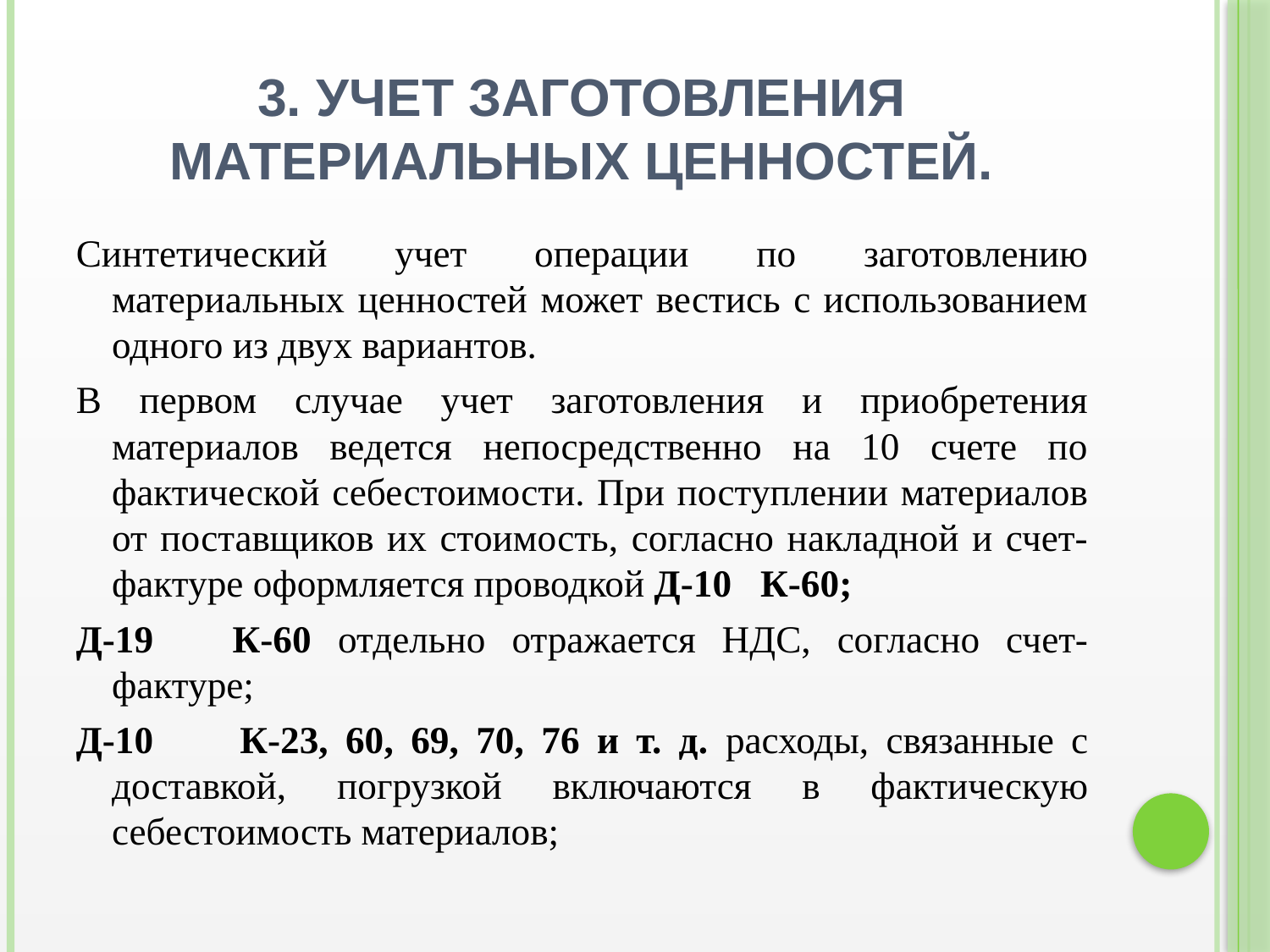

# 3. Учет заготовления материальных ценностей.
Синтетический учет операции по заготовлению материальных ценностей может вестись с использованием одного из двух вариантов.
В первом случае учет заготовления и приобретения материалов ведется непосредственно на 10 счете по фактической себестоимости. При поступлении материалов от поставщиков их стоимость, согласно накладной и счет-фактуре оформляется проводкой Д-10   К-60;
Д-19   К-60 отдельно отражается НДС, согласно счет-фактуре;
Д-10     К-23, 60, 69, 70, 76 и т. д. расходы, связанные с доставкой, погрузкой включаются в фактическую себестоимость материалов;